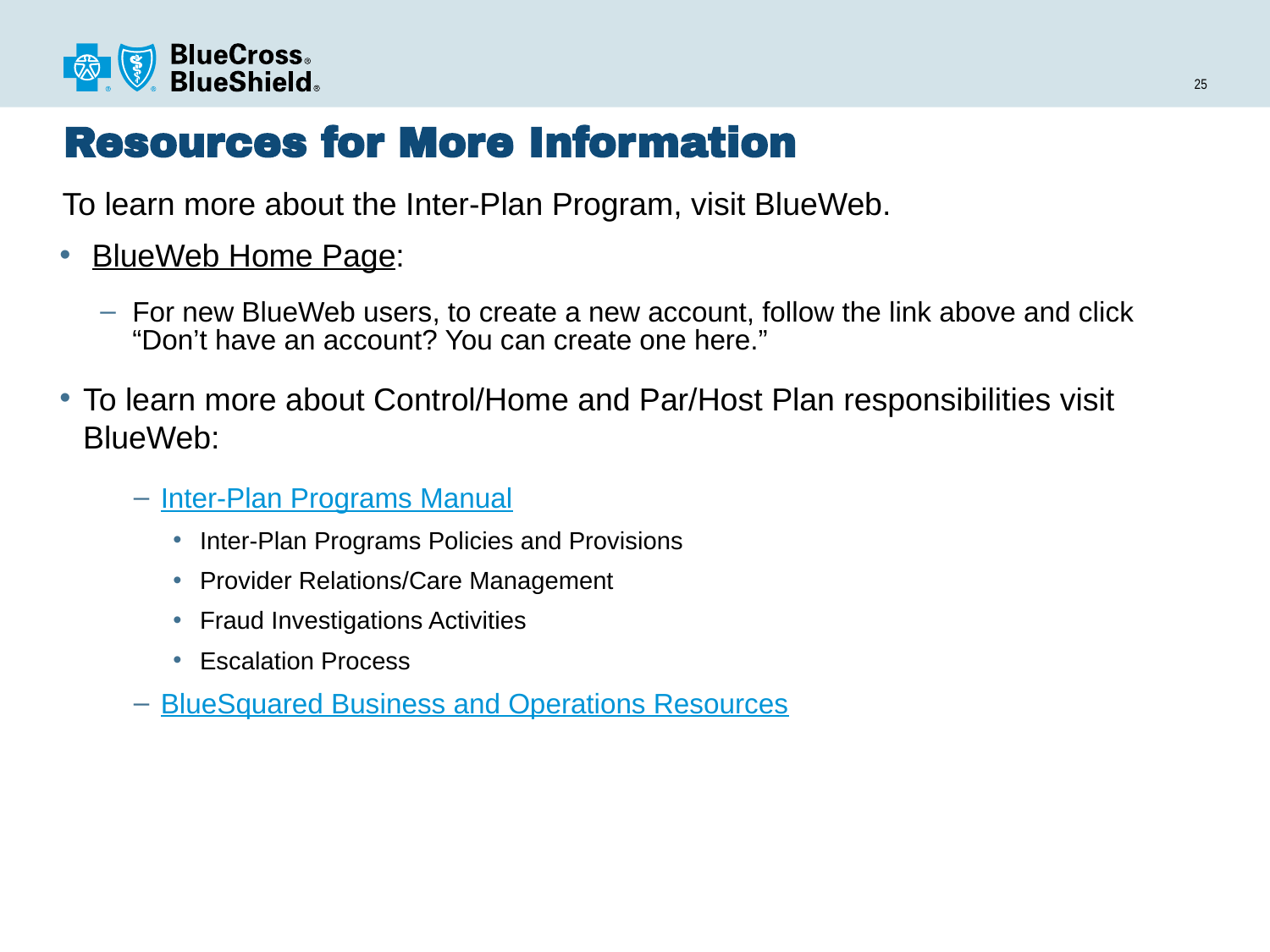

# Resources for More Information
To learn more about the Inter-Plan Program, visit BlueWeb.

BlueWeb Home Page:
For new BlueWeb users, to create a new account, follow the link above and click “Don’t have an account? You can create one here.”
To learn more about Control/Home and Par/Host Plan responsibilities visit BlueWeb:
Inter-Plan Programs Manual
Inter-Plan Programs Policies and Provisions
Provider Relations/Care Management
Fraud Investigations Activities
Escalation Process
BlueSquared Business and Operations Resources